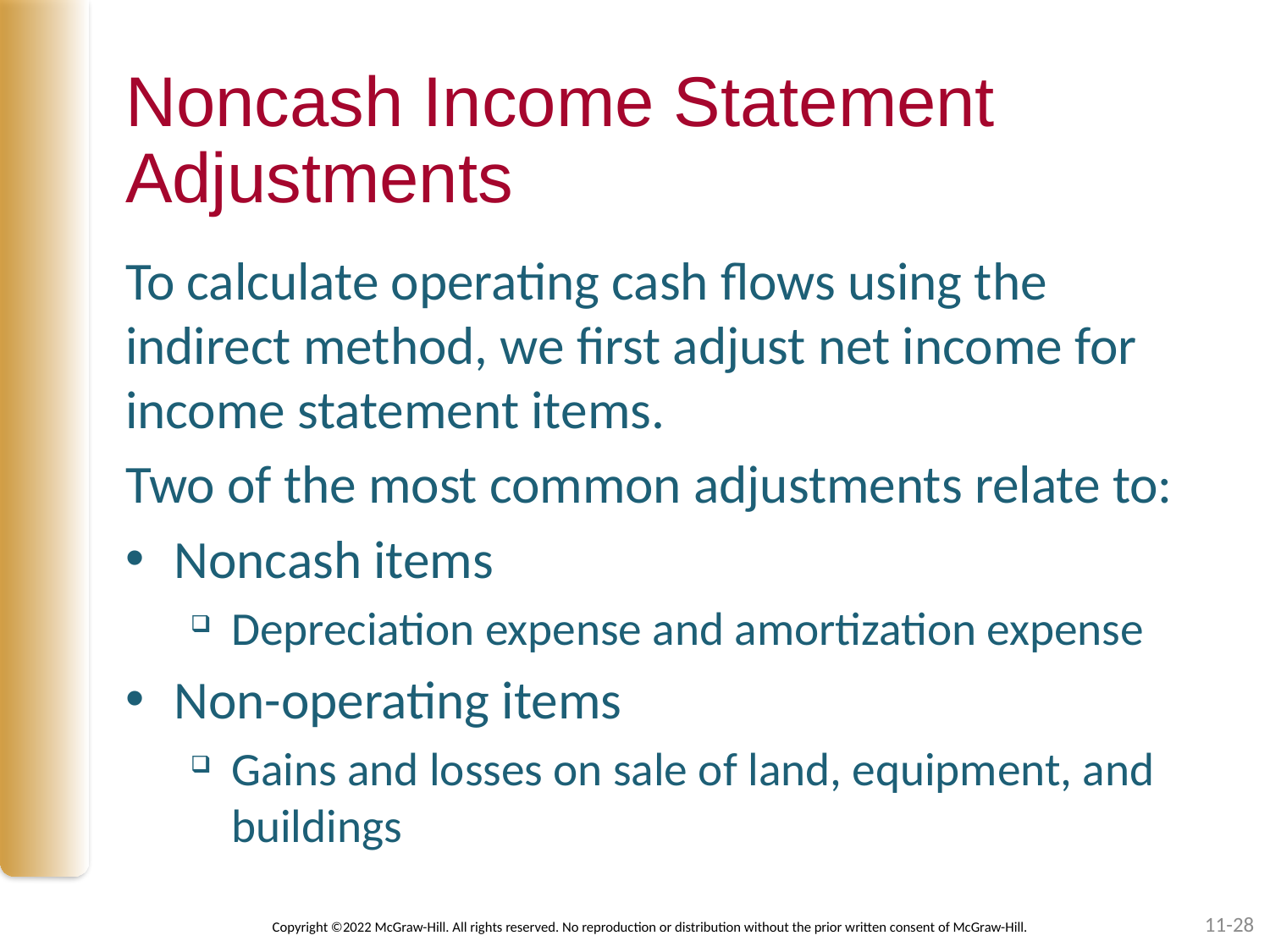

# Noncash Income Statement Adjustments
To calculate operating cash flows using the indirect method, we first adjust net income for income statement items.
Two of the most common adjustments relate to:
Noncash items
Depreciation expense and amortization expense
Non-operating items
Gains and losses on sale of land, equipment, and buildings
11-28
Copyright ©2022 McGraw-Hill. All rights reserved. No reproduction or distribution without the prior written consent of McGraw-Hill.